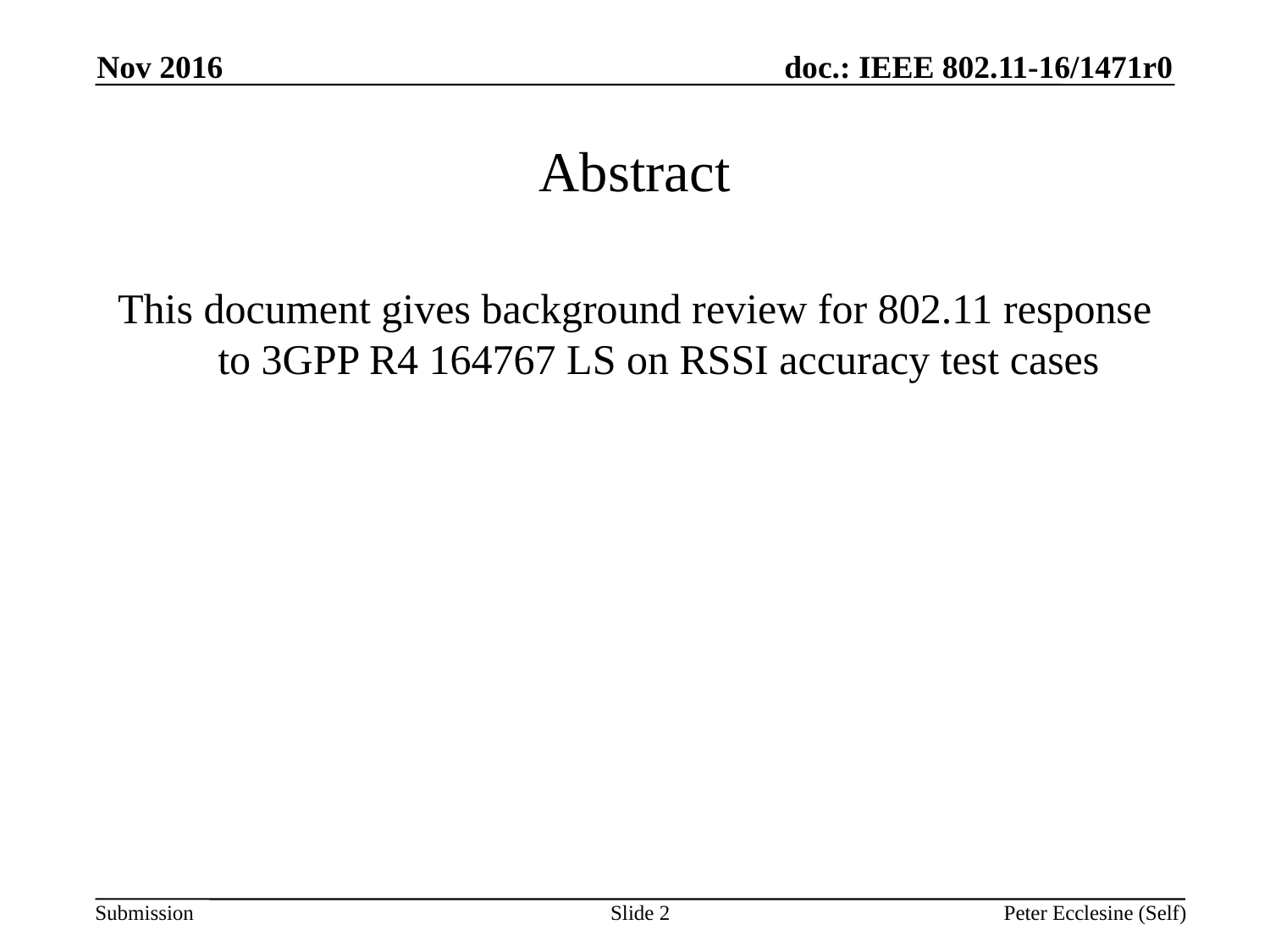

Nov 2016
# Abstract
This document gives background review for 802.11 response to 3GPP R4 164767 LS on RSSI accuracy test cases

Slide 2
Peter Ecclesine (Self)